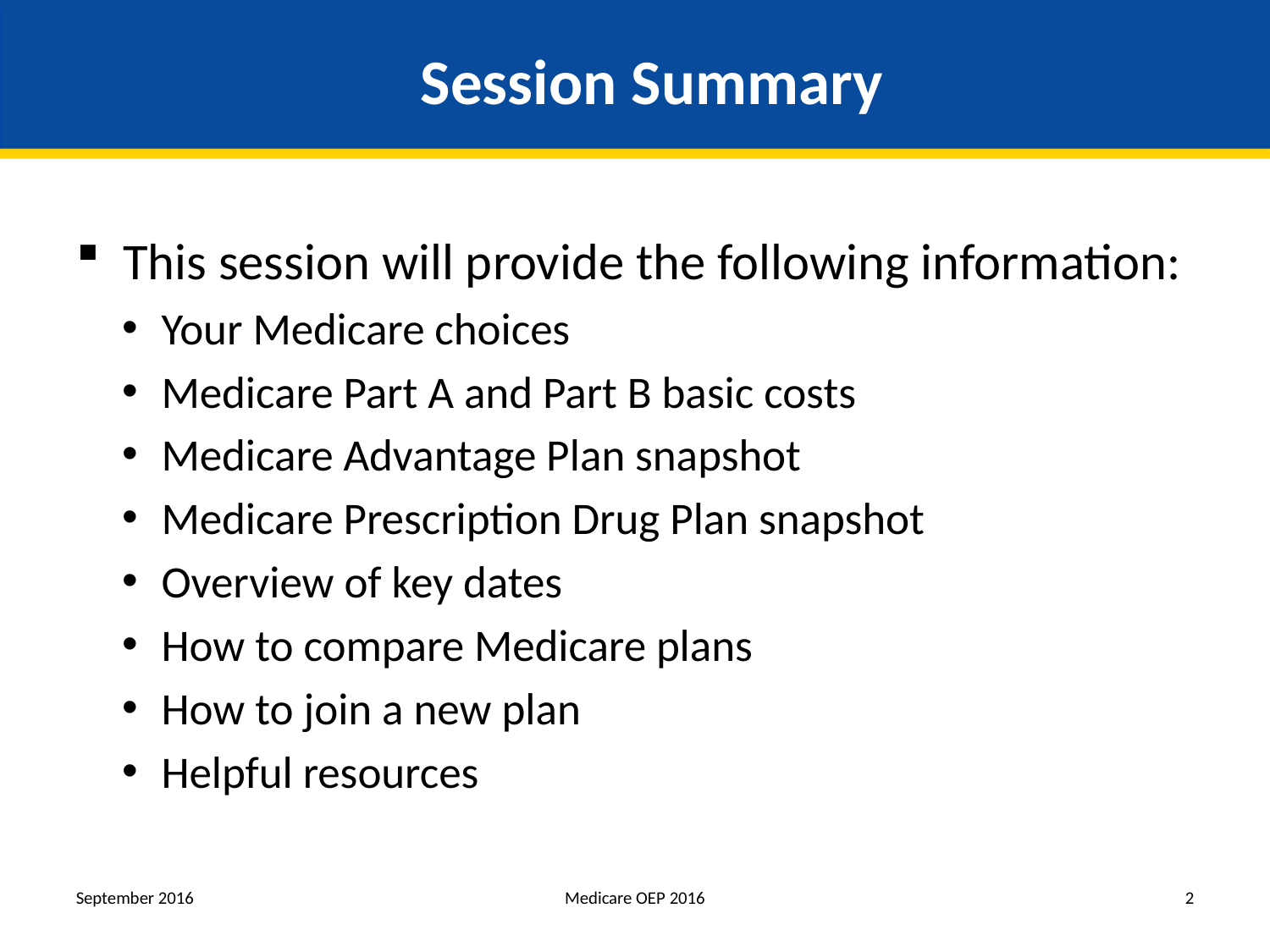

# Session Summary
This session will provide the following information:
Your Medicare choices
Medicare Part A and Part B basic costs
Medicare Advantage Plan snapshot
Medicare Prescription Drug Plan snapshot
Overview of key dates
How to compare Medicare plans
How to join a new plan
Helpful resources

September 2016
Medicare OEP 2016
2